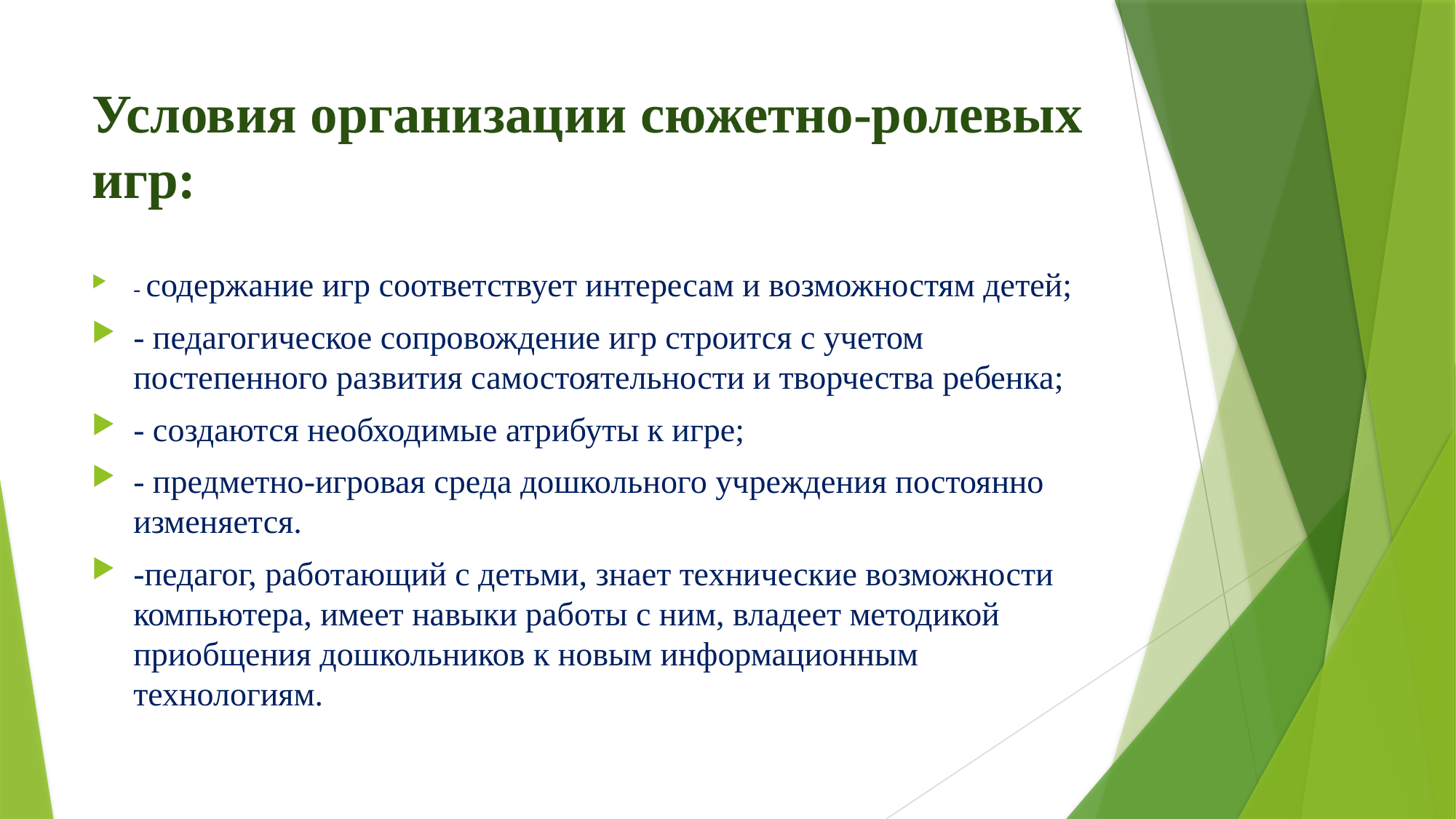

# Условия организации сюжетно-ролевых игр:
- содержание игр соответствует интересам и возможностям детей;
- педагогическое сопровождение игр строится с учетом постепенного развития самостоятельности и творчества ребенка;
- создаются необходимые атрибуты к игре;
- предметно-игровая среда дошкольного учреждения постоянно изменяется.
-педагог, работающий с детьми, знает технические возможности компьютера, имеет навыки работы с ним, владеет методикой приобщения дошкольников к новым информационным технологиям.